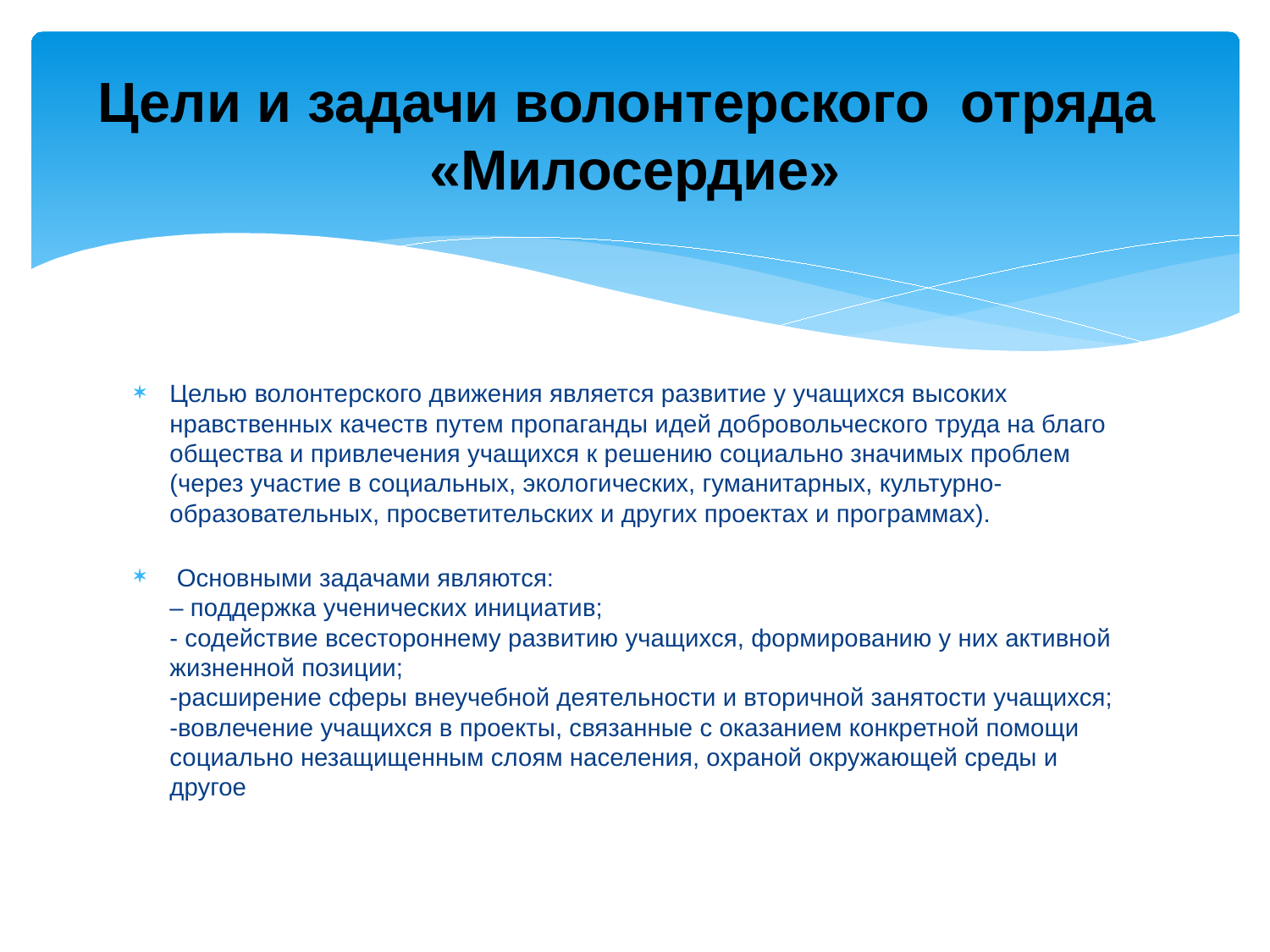

# Цели и задачи волонтерского  отряда  «Милосердие»
Целью волонтерского движения является развитие у учащихся высоких нравственных качеств путем пропаганды идей добровольческого труда на благо общества и привлечения учащихся к решению социально значимых проблем (через участие в социальных, экологических, гуманитарных, культурно- образовательных, просветительских и других проектах и программах).
 Основными задачами являются:
– поддержка ученических инициатив;
- содействие всестороннему развитию учащихся, формированию у них активной жизненной позиции;
-расширение сферы внеучебной деятельности и вторичной занятости учащихся;
-вовлечение учащихся в проекты, связанные с оказанием конкретной помощи социально незащищенным слоям населения, охраной окружающей среды и другое